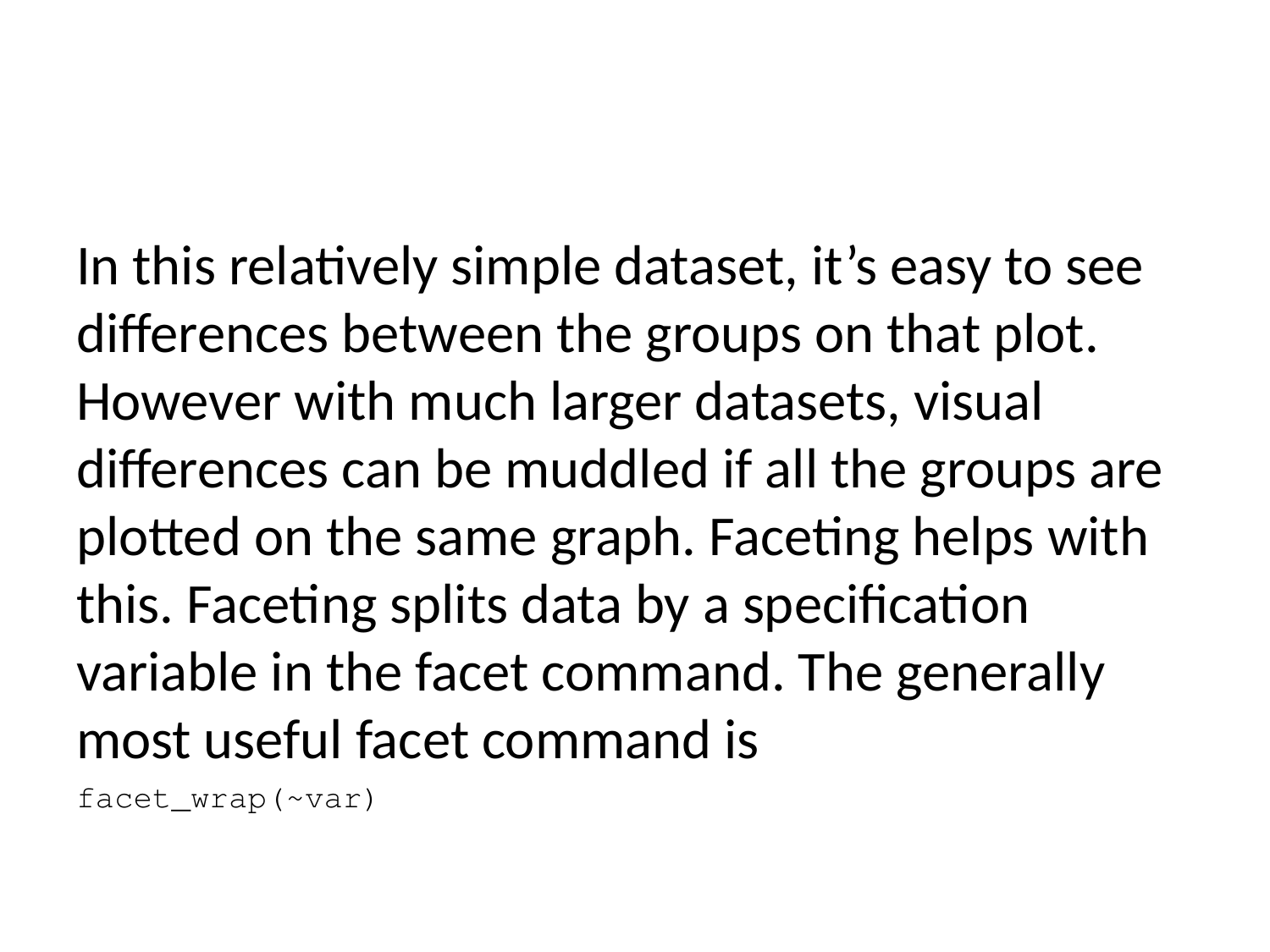

In this relatively simple dataset, it’s easy to see differences between the groups on that plot. However with much larger datasets, visual differences can be muddled if all the groups are plotted on the same graph. Faceting helps with this. Faceting splits data by a specification variable in the facet command. The generally most useful facet command is
facet_wrap(~var)